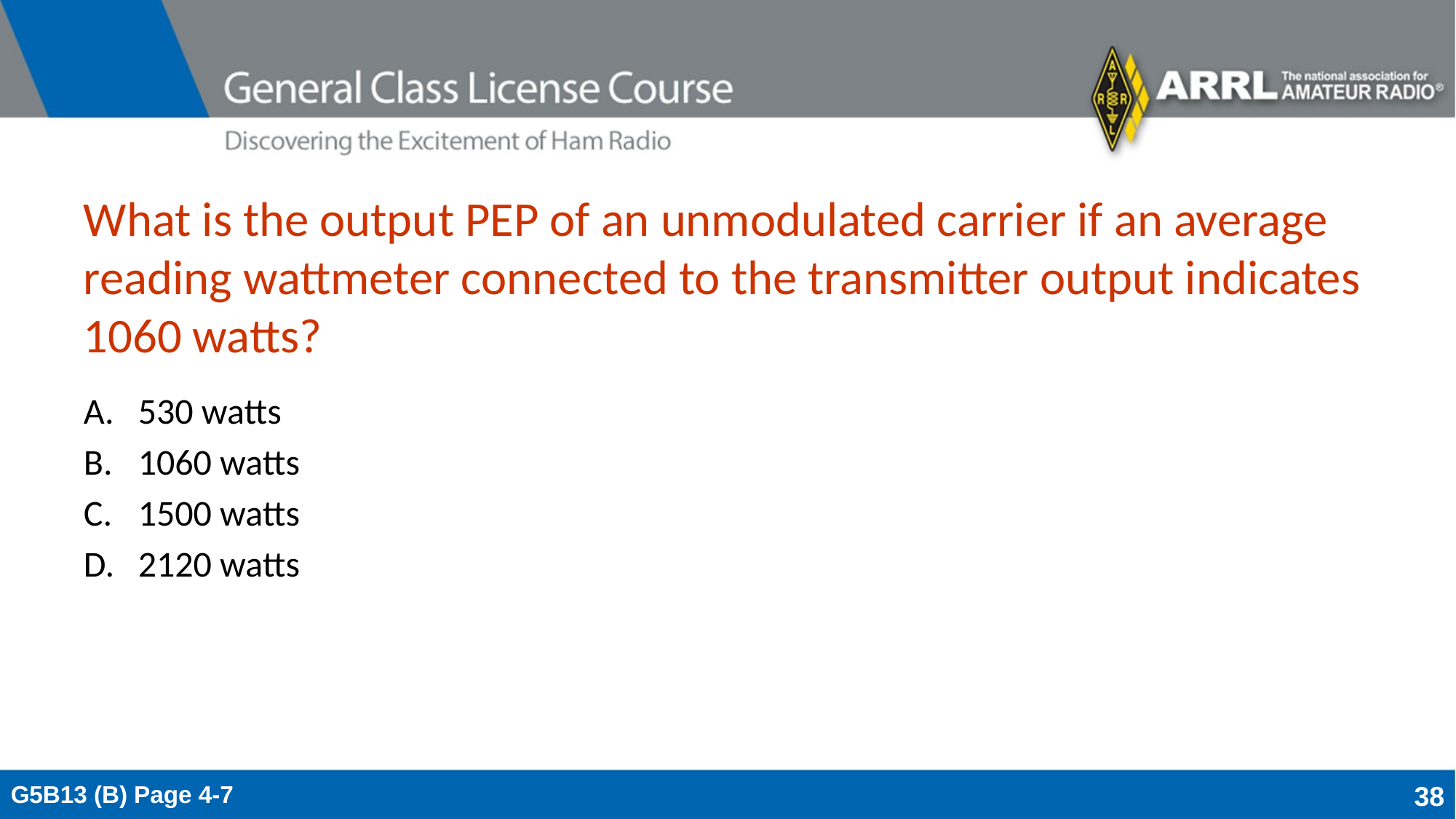

# What is the output PEP of an unmodulated carrier if an average reading wattmeter connected to the transmitter output indicates 1060 watts?
530 watts
1060 watts
1500 watts
2120 watts
G5B13 (B) Page 4-7
38